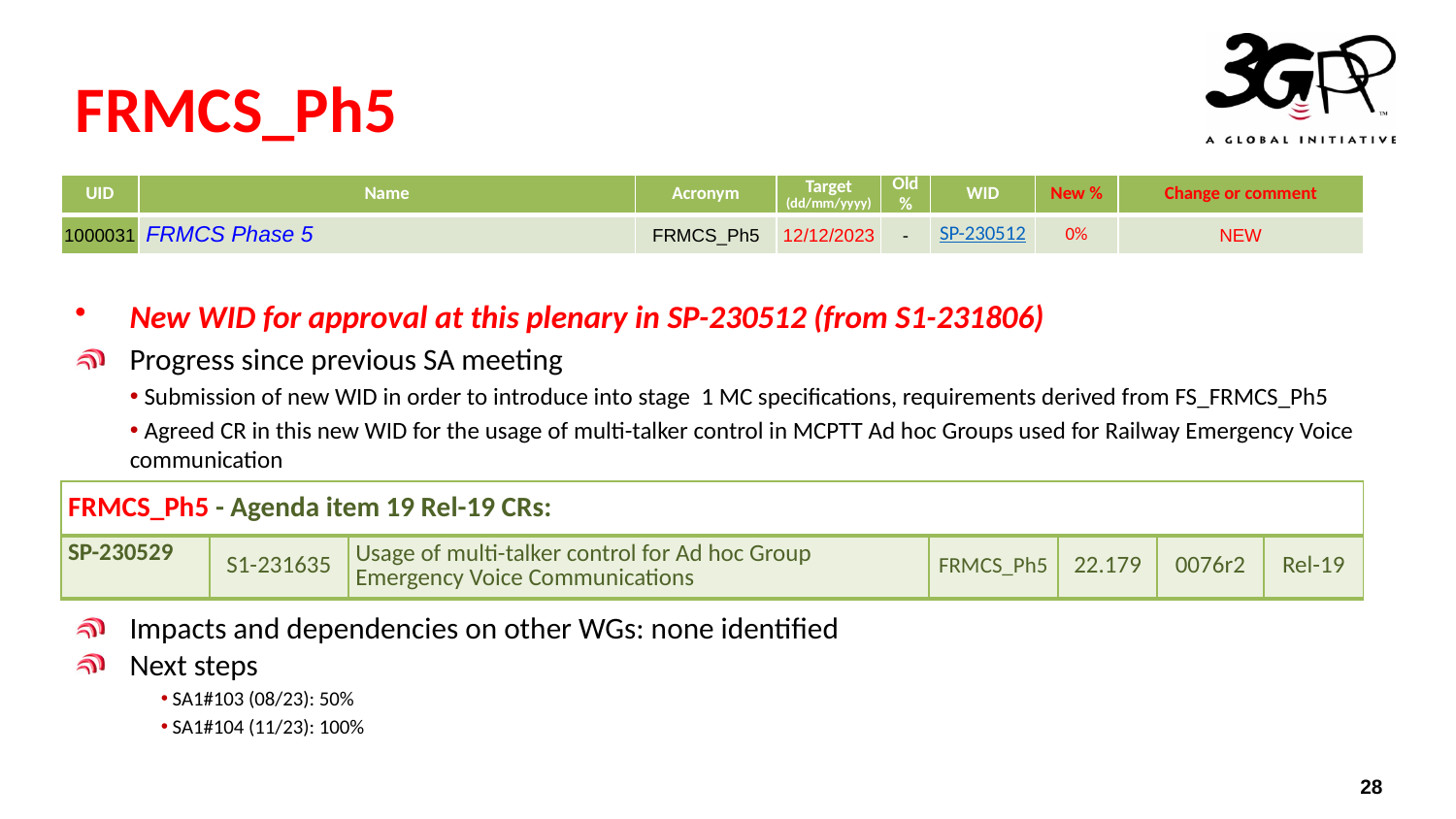

# FRMCS_Ph5
| UID | Name | Acronym | Target (dd/mm/yyyy) | Old % | WID | New % | Change or comment |
| --- | --- | --- | --- | --- | --- | --- | --- |
| 1000031 | FRMCS Phase 5 | FRMCS\_Ph5 | 12/12/2023 | - | SP-230512 | 0% | NEW |
New WID for approval at this plenary in SP-230512 (from S1-231806)
Progress since previous SA meeting
 Submission of new WID in order to introduce into stage  1 MC specifications, requirements derived from FS_FRMCS_Ph5
 Agreed CR in this new WID for the usage of multi-talker control in MCPTT Ad hoc Groups used for Railway Emergency Voice communication

Impacts and dependencies on other WGs: none identified
Next steps
 SA1#103 (08/23): 50%
 SA1#104 (11/23): 100%

| FRMCS\_Ph5 - Agenda item 19 Rel-19 CRs: |  |  |  |  |  |  |
| --- | --- | --- | --- | --- | --- | --- |
| SP-230529 | S1-231635 | Usage of multi-talker control for Ad hoc Group Emergency Voice Communications | FRMCS\_Ph5 | 22.179 | 0076r2 | Rel-19 |